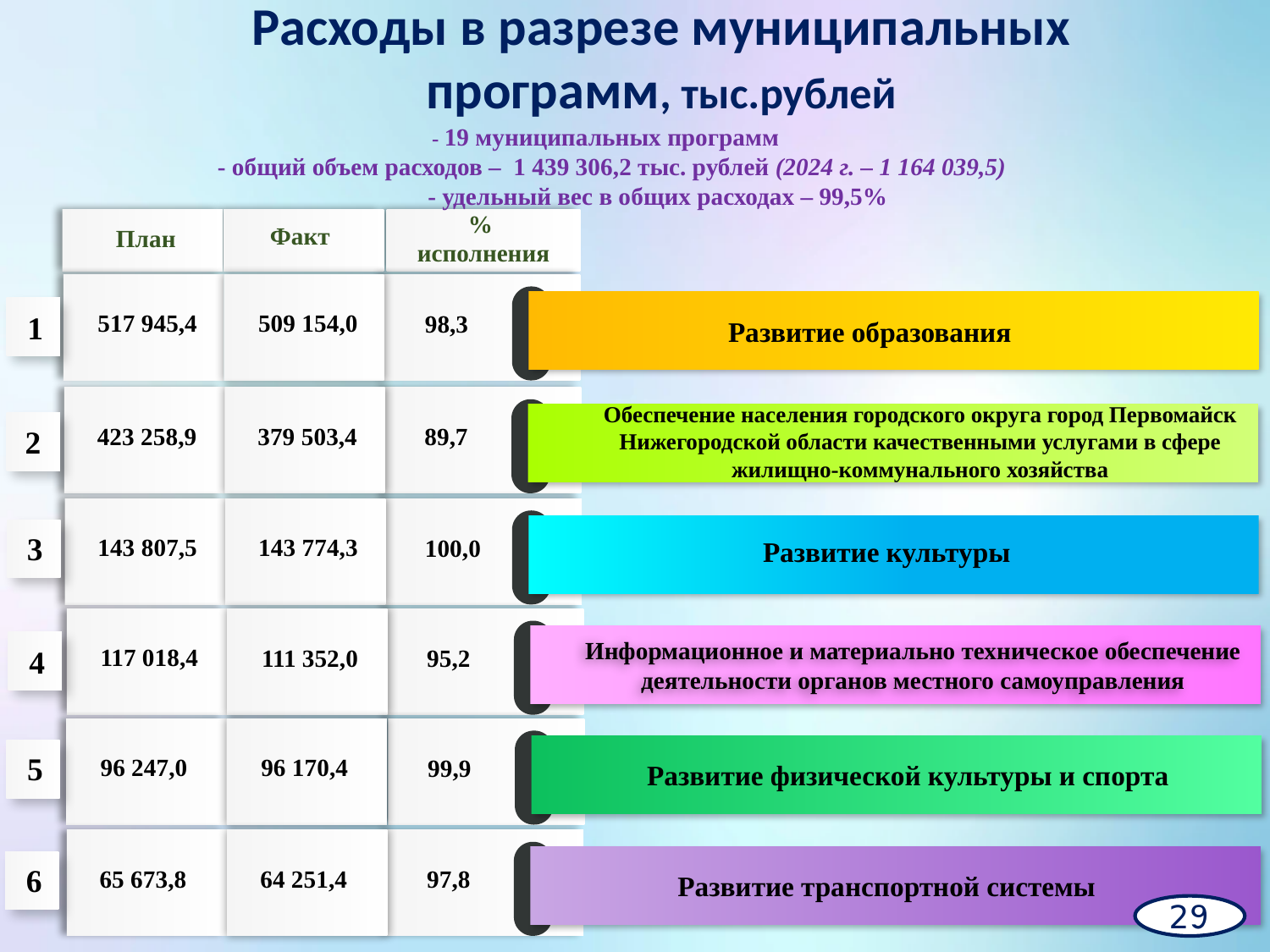

Расходы в разрезе муниципальных программ, тыс.рублей
- 19 муниципальных программ
  - общий объем расходов –  1 439 306,2 тыс. рублей (2024 г. – 1 164 039,5)
                  - удельный вес в общих расходах – 99,5%
%
 исполнения
Факт
План

517 945,4
509 154,0
1
98,3

423 258,9
379 503,4
89,7

2

143 807,5
143 774,3
100,0

3

117 018,4
111 352,0
4
95,2

5
96 247,0
96 170,4
99,9

6
65 673,8
64 251,4
97,8
Развитие образования
Обеспечение населения городского округа город Первомайск Нижегородской области качественными услугами в сфере жилищно-коммунального хозяйства
Развитие культуры
Информационное и материально техническое обеспечение
деятельности органов местного самоуправления
Развитие физической культуры и спорта

Развитие транспортной системы
29